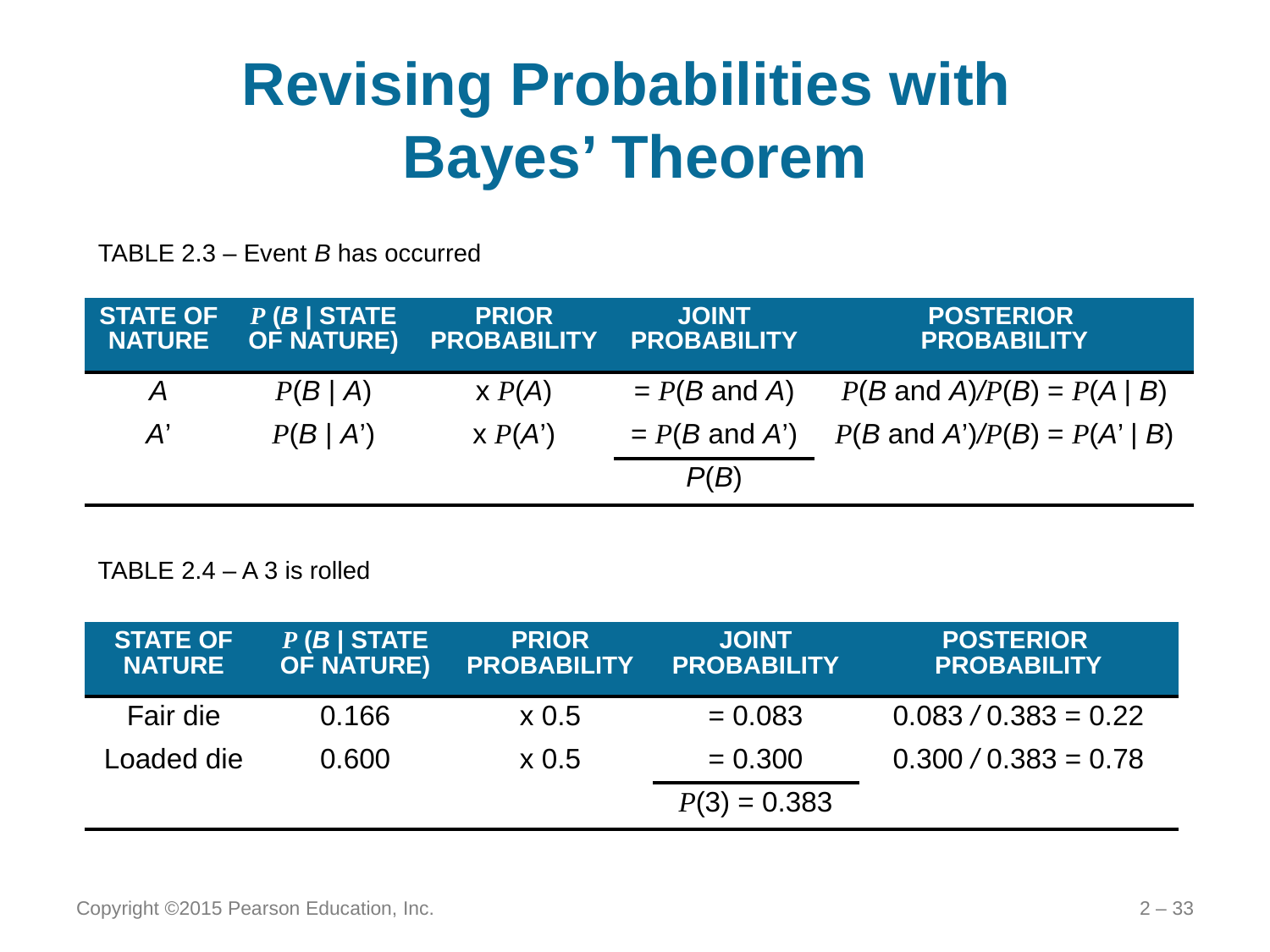

# Revising Probabilities with Bayes’ Theorem
TABLE 2.3 – Event B has occurred
| STATE OF NATURE | P (B | STATE OF NATURE) | PRIOR PROBABILITY | JOINT PROBABILITY | POSTERIOR PROBABILITY |
| --- | --- | --- | --- | --- |
| A | P(B | A) | x P(A) | = P(B and A) | P(B and A)/P(B) = P(A | B) |
| A’ | P(B | A’) | x P(A’) | = P(B and A’) | P(B and A’)/P(B) = P(A’ | B) |
|  |  |  | P(B) |  |
TABLE 2.4 – A 3 is rolled
| STATE OF NATURE | P (B | STATE OF NATURE) | PRIOR PROBABILITY | JOINT PROBABILITY | POSTERIOR PROBABILITY |
| --- | --- | --- | --- | --- |
| Fair die | 0.166 | x 0.5 | = 0.083 | 0.083 / 0.383 = 0.22 |
| Loaded die | 0.600 | x 0.5 | = 0.300 | 0.300 / 0.383 = 0.78 |
|  |  |  | P(3) = 0.383 |  |
Copyright ©2015 Pearson Education, Inc.
2 – 33